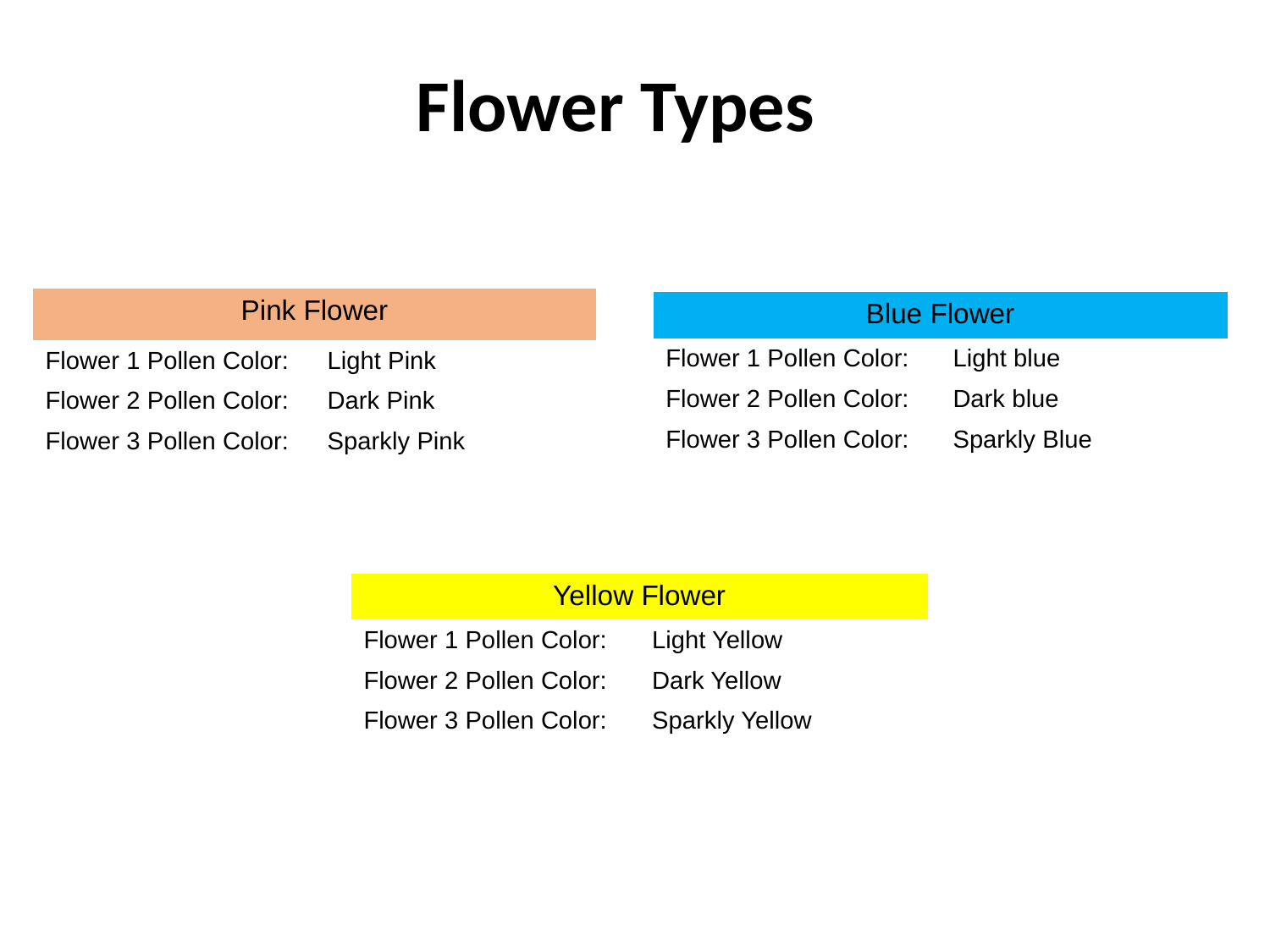

Flower Types
| Pink Flower​ |  |
| --- | --- |
| Flower 1 Pollen Color:​ | Light Pink​ |
| Flower 2 Pollen Color:​ | Dark Pink​ |
| Flower 3 Pollen Color:​ | Sparkly Pink​ |
| Blue Flower​ |  |
| --- | --- |
| Flower 1 Pollen Color:​ | Light blue​ |
| Flower 2 Pollen Color:​ | Dark blue​ |
| Flower 3 Pollen Color:​ | Sparkly Blue​ |
| Yellow Flower​ |  |
| --- | --- |
| Flower 1 Pollen Color:​ | Light Yellow​ |
| Flower 2 Pollen Color:​ | Dark Yellow​ |
| Flower 3 Pollen Color:​ | Sparkly Yellow​ |